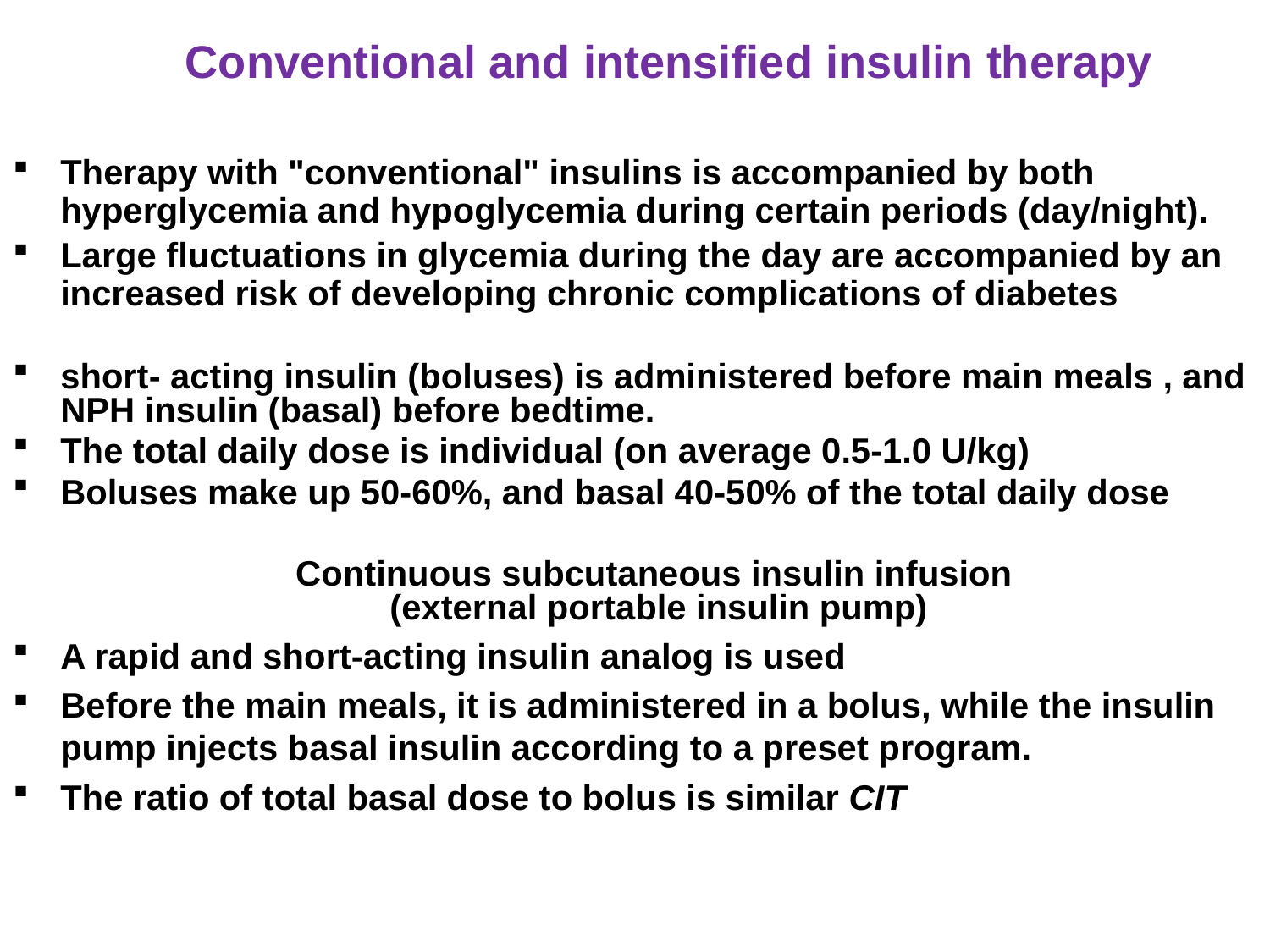

Conventional and intensified insulin therapy
Therapy with "conventional" insulins is accompanied by both hyperglycemia and hypoglycemia during certain periods (day/night).
Large fluctuations in glycemia during the day are accompanied by an increased risk of developing chronic complications of diabetes

short- acting insulin (boluses) is administered before main meals , and NPH insulin (basal) before bedtime.
The total daily dose is individual (on average 0.5-1.0 U/kg)
Boluses make up 50-60%, and basal 40-50% of the total daily dose

	Continuous subcutaneous insulin infusion
(external portable insulin pump)
A rapid and short-acting insulin analog is used
Before the main meals, it is administered in a bolus, while the insulin pump injects basal insulin according to a preset program.
The ratio of total basal dose to bolus is similar CIT